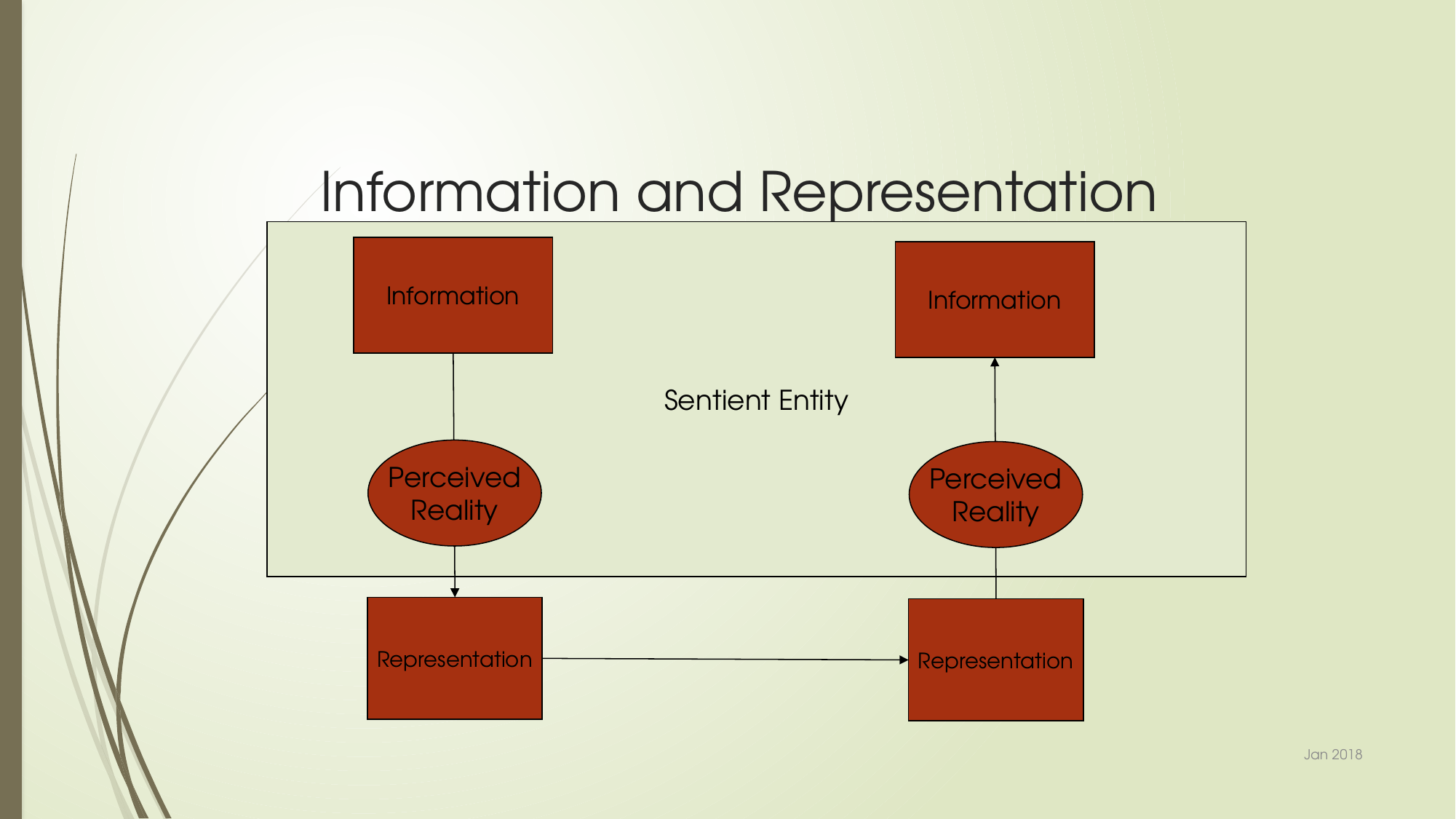

# Information and Representation
Sentient Entity
Information
Information
Perceived
Reality
Perceived
Reality
Representation
Representation
Jan 2018